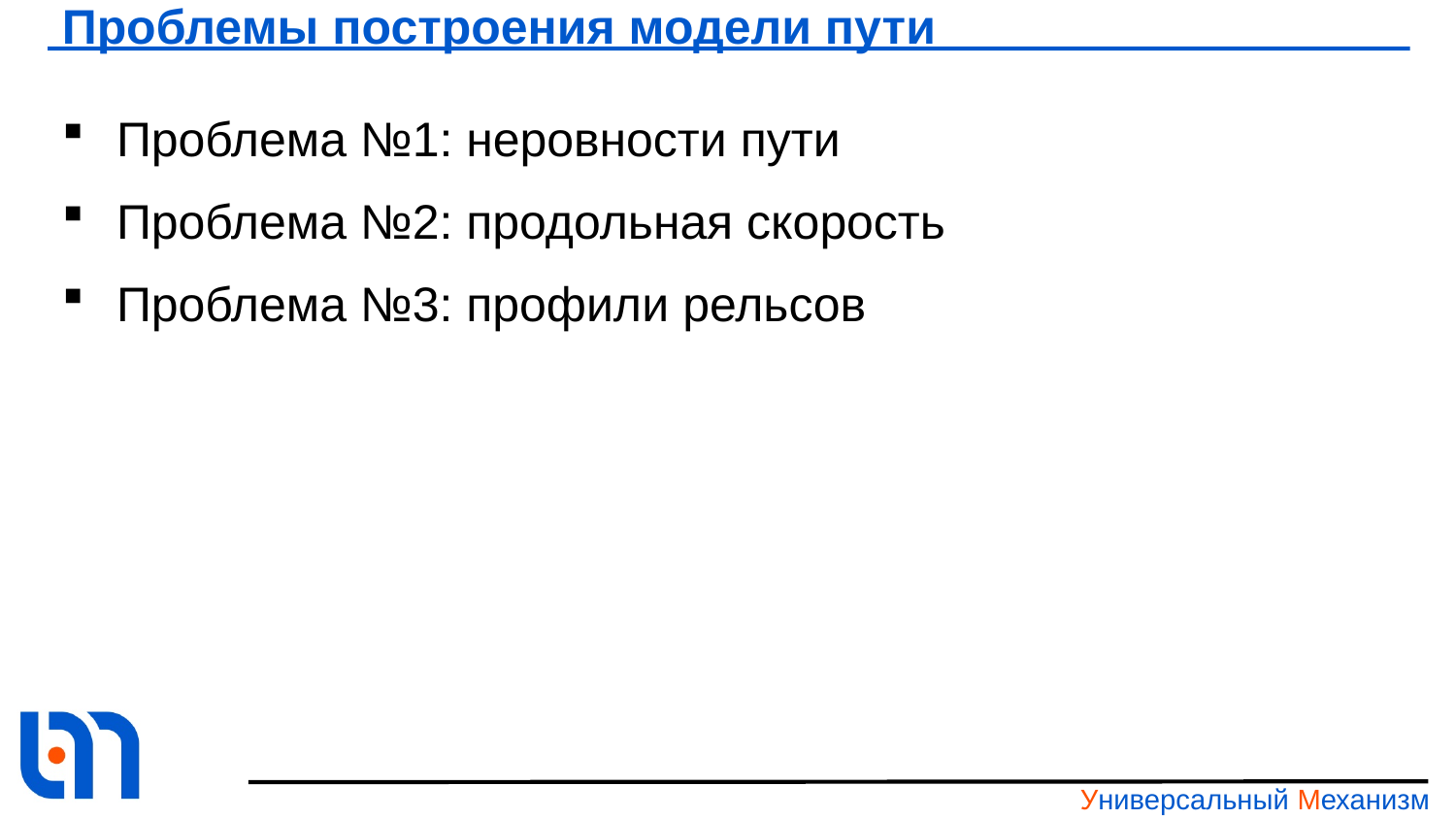

# Проблемы построения модели пути
Проблема №1: неровности пути
Проблема №2: продольная скорость
Проблема №3: профили рельсов